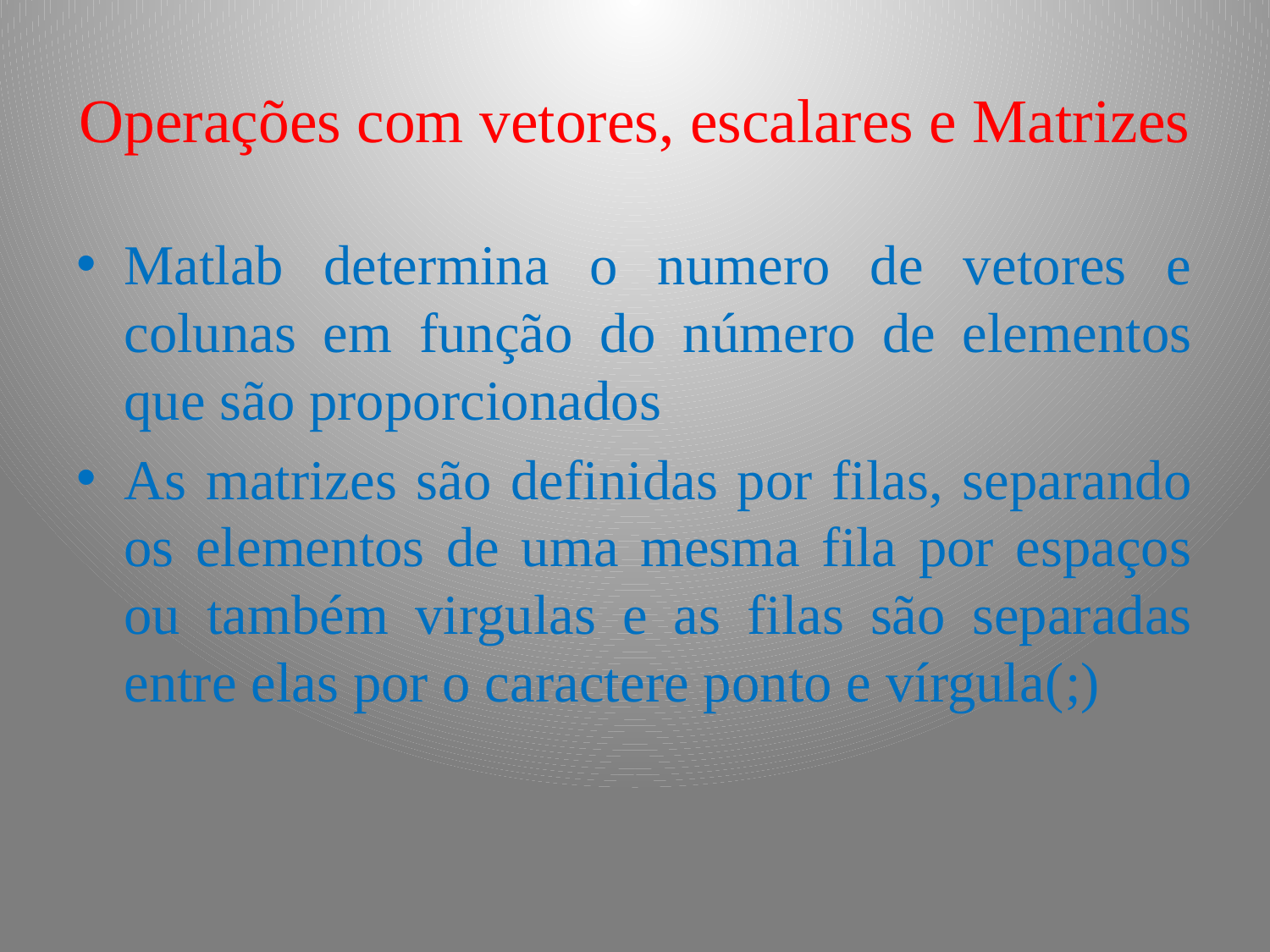

# Operações com vetores, escalares e Matrizes
Matlab determina o numero de vetores e colunas em função do número de elementos que são proporcionados
As matrizes são definidas por filas, separando os elementos de uma mesma fila por espaços ou também virgulas e as filas são separadas entre elas por o caractere ponto e vírgula(;)